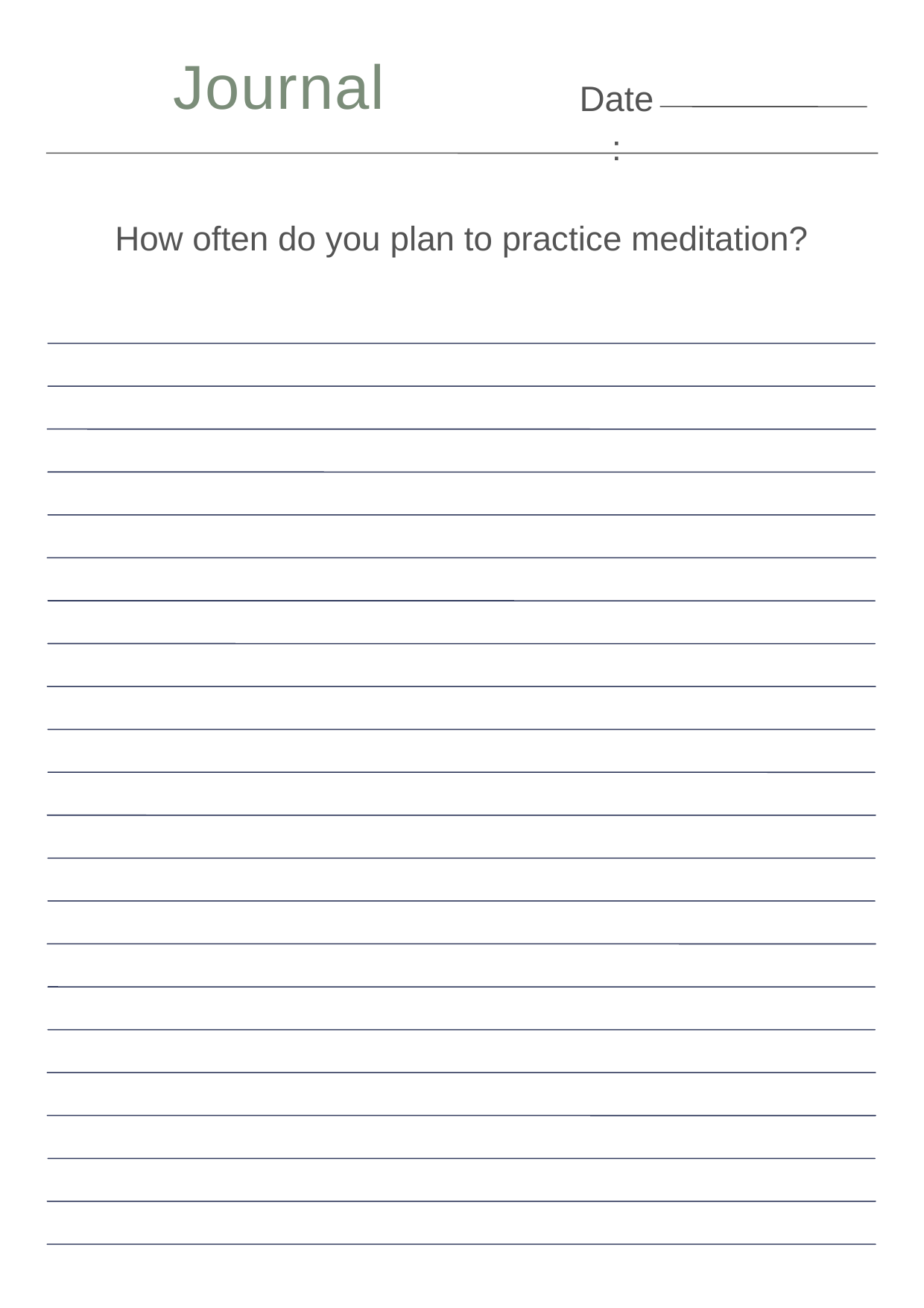

Journal
Date:

How often do you plan to practice meditation?